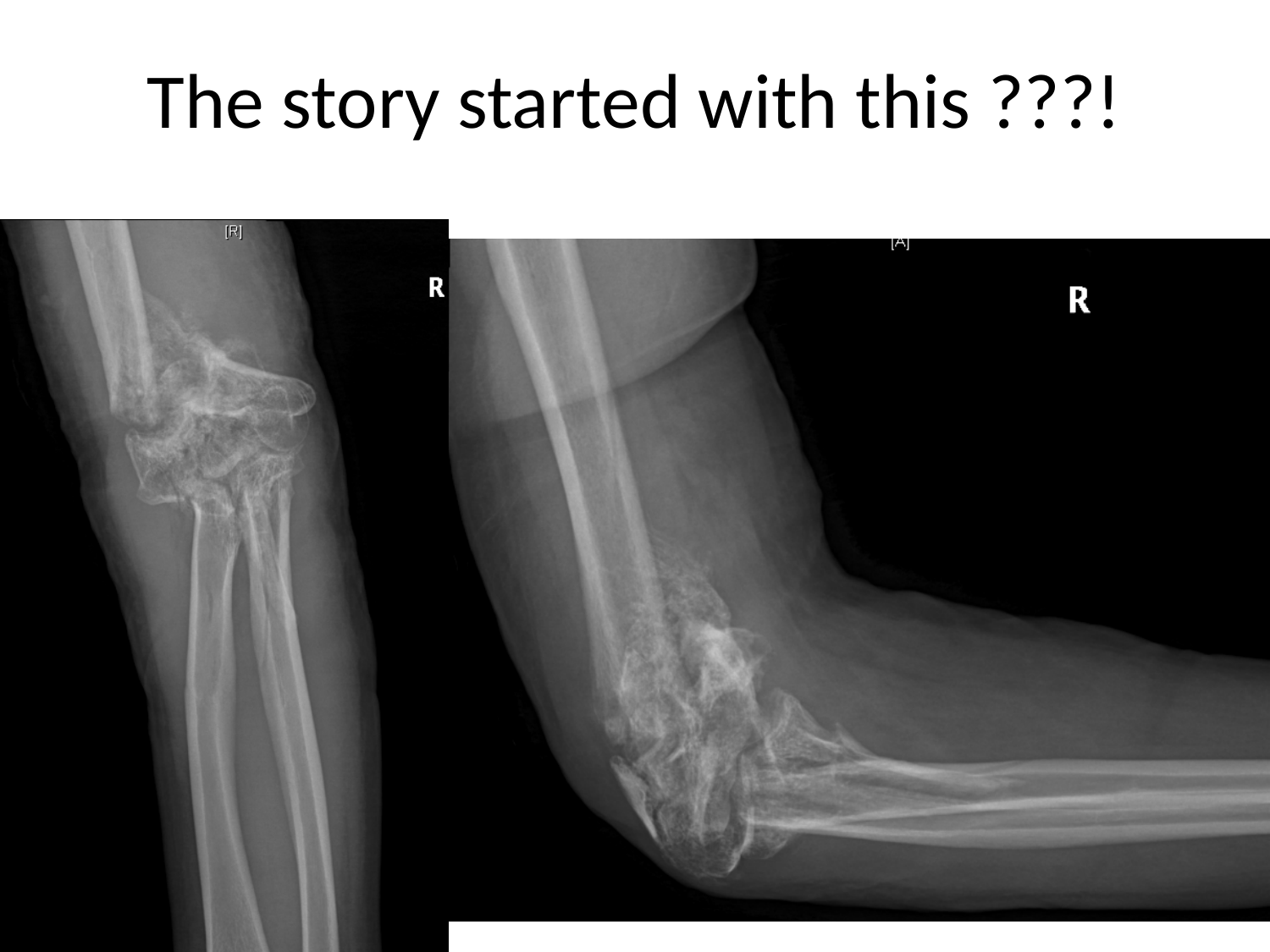

# The story started with this ???!